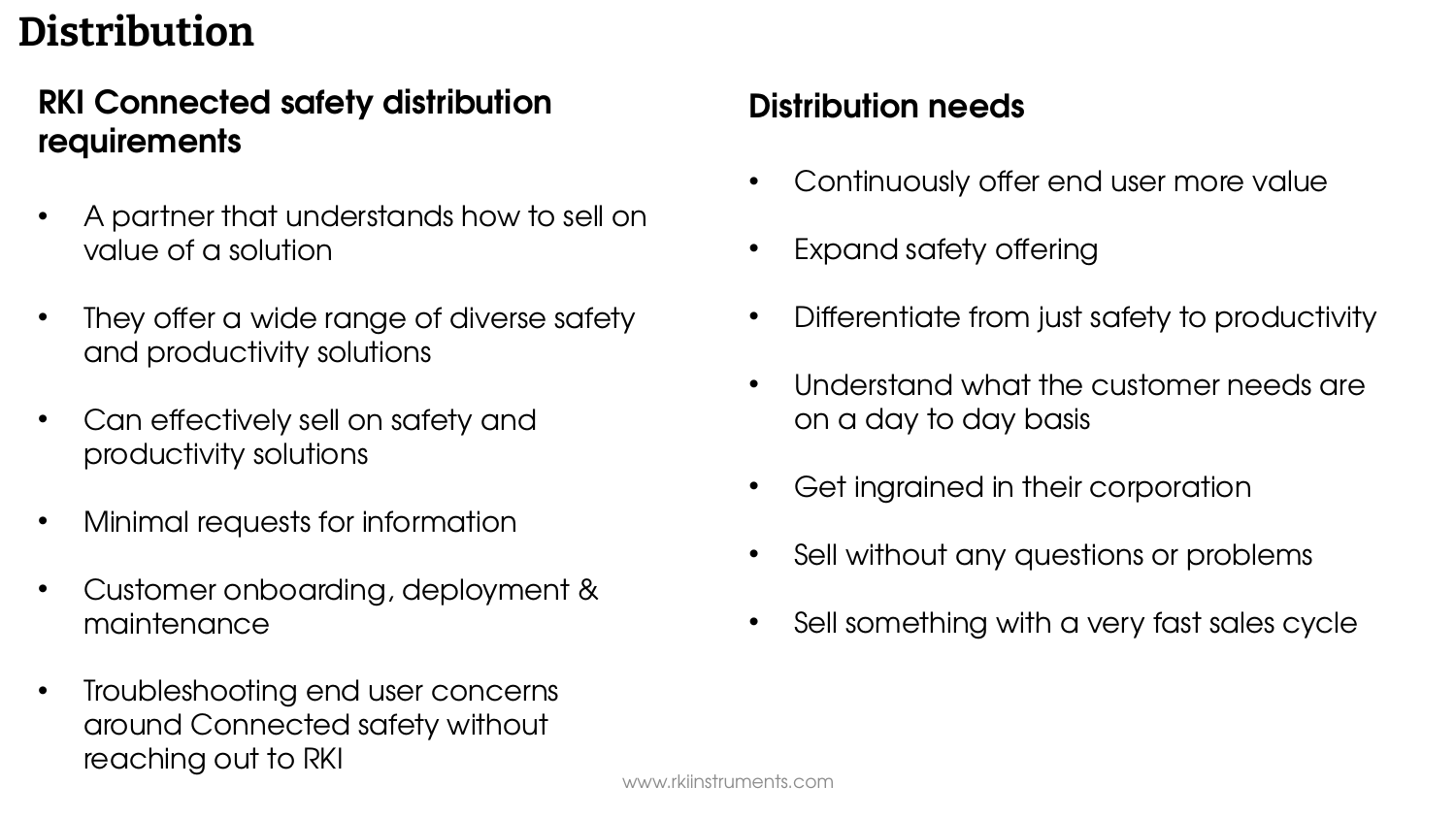

# Distribution
RKI Connected safety distribution requirements

A partner that understands how to sell on value of a solution

They offer a wide range of diverse safety and productivity solutions

Can effectively sell on safety and productivity solutions

Minimal requests for information

Customer onboarding, deployment & maintenance

Troubleshooting end user concerns around Connected safety without reaching out to RKI

Distribution needs

Continuously offer end user more value

Expand safety offering

Differentiate from just safety to productivity

Understand what the customer needs are on a day to day basis

Get ingrained in their corporation

Sell without any questions or problems

Sell something with a very fast sales cycle

www.rkiinstruments.com